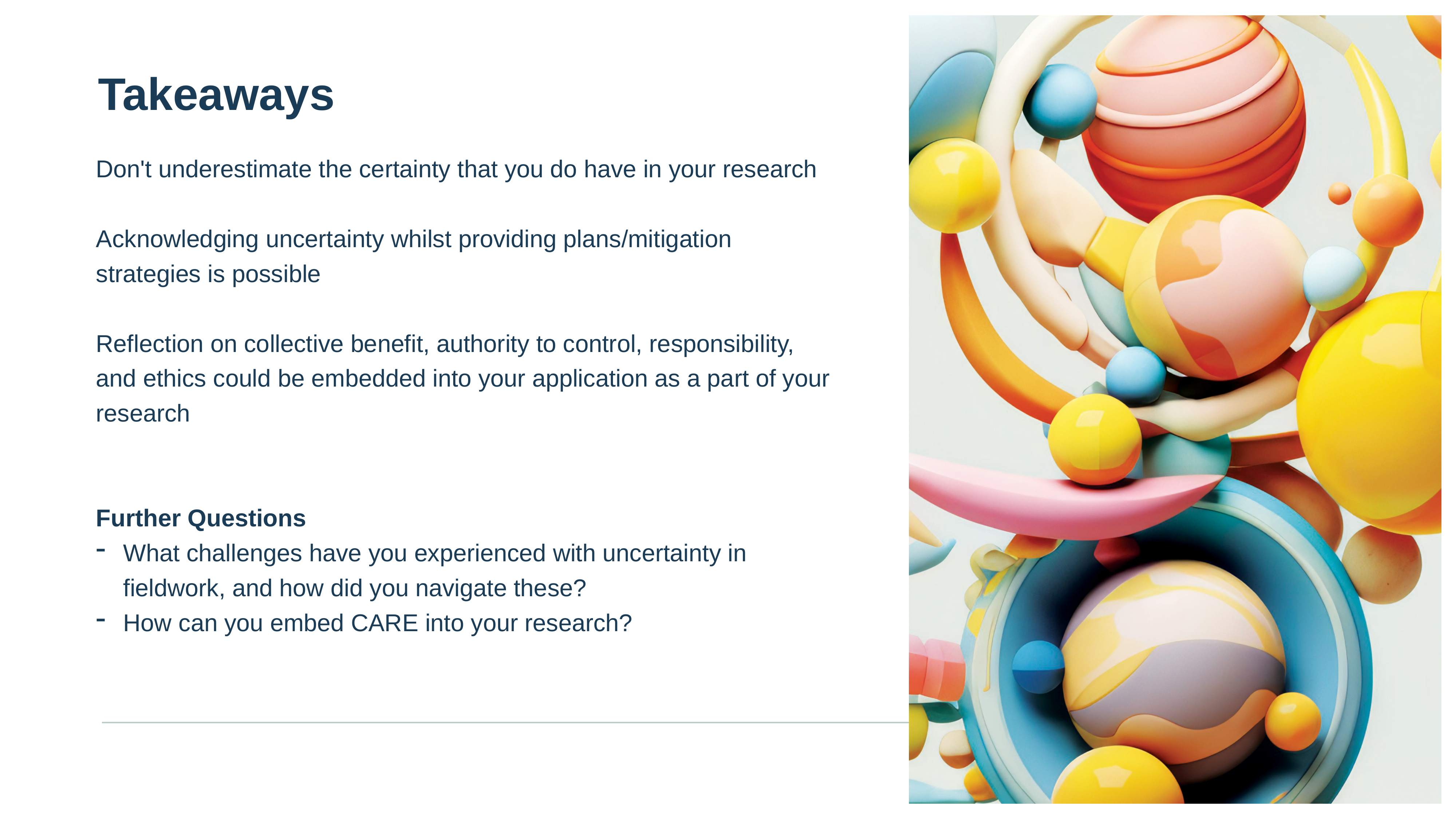

Takeaways
Don't underestimate the certainty that you do have in your research​

Acknowledging uncertainty whilst providing plans/mitigation strategies is possible ​

Reflection on collective benefit, authority to control, responsibility, and ethics could be embedded into your application as a part of your research

Further Questions
What challenges have you experienced with uncertainty in fieldwork, and how did you navigate these?​
How can you embed CARE into your research?
​

​

​

​